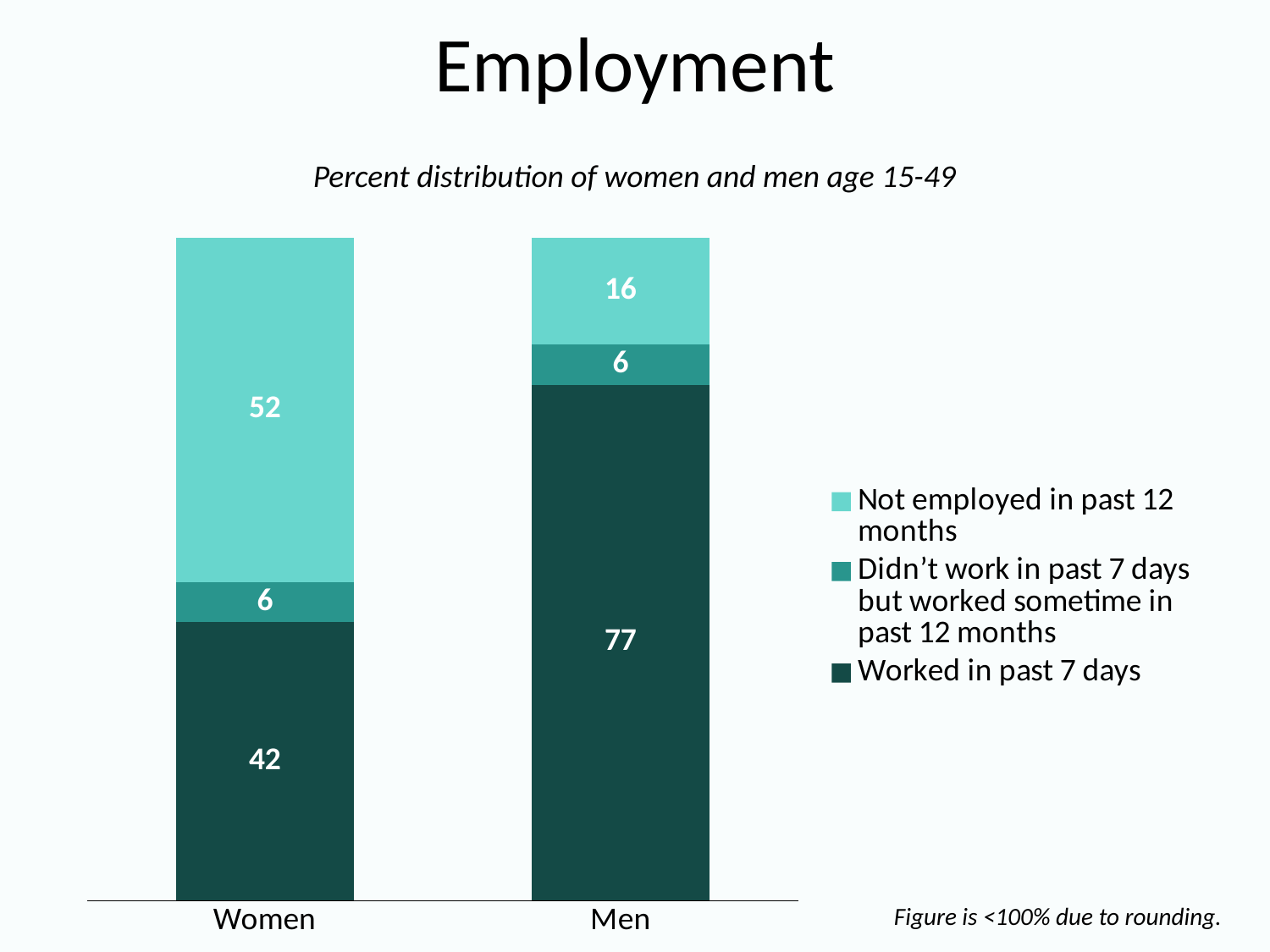

# Employment
Percent distribution of women and men age 15-49

### Chart

| Category | Worked in past 7 days | Didn’t work in past 7 days but worked sometime in past 12 months | Not employed in past 12 months |
|---|---|---|---|
| Women | 42.0 | 6.0 | 52.0 |
| Men | 77.0 | 6.0 | 16.0 |
Figure is <100% due to rounding.